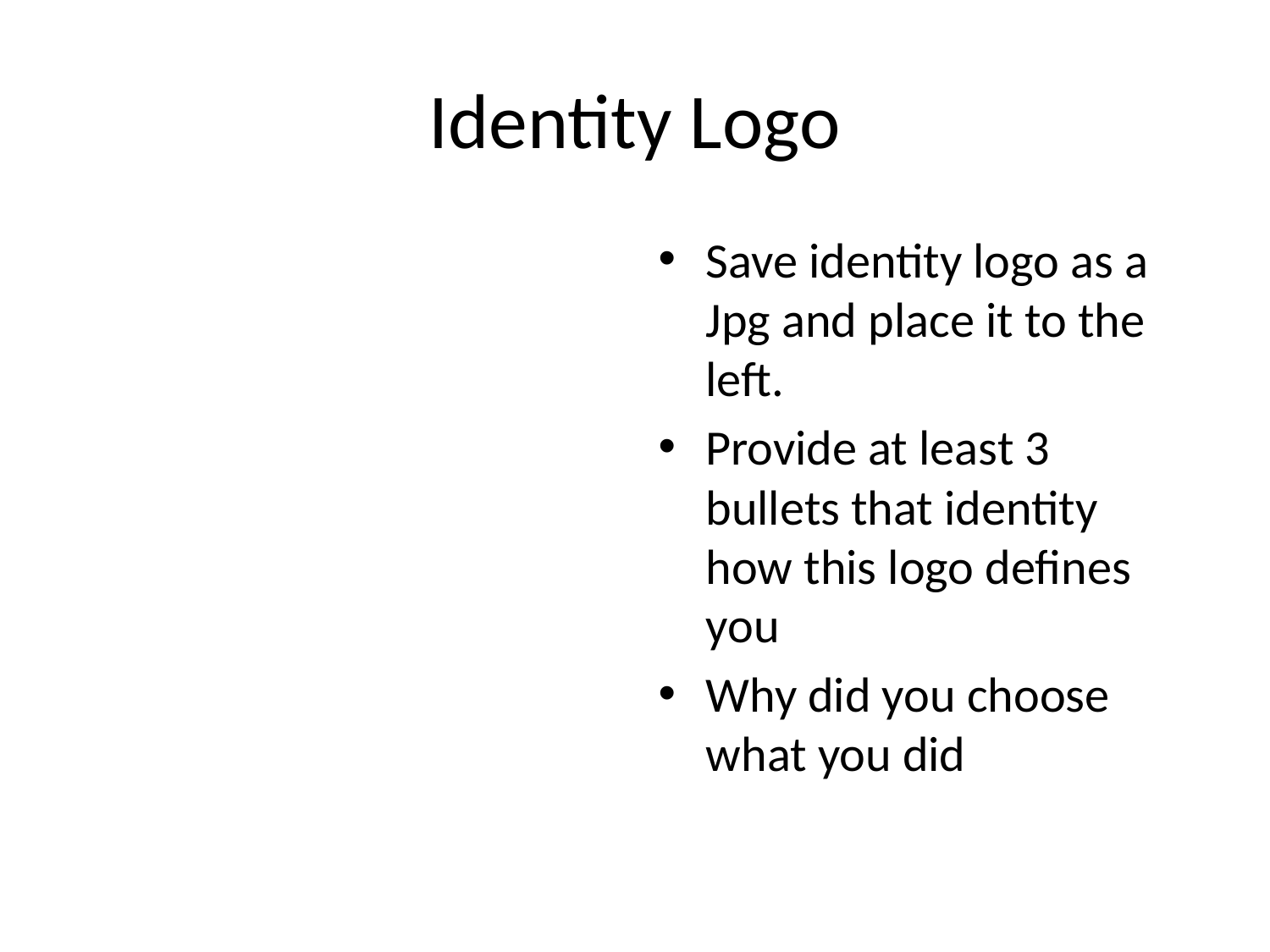

# Identity Logo

Save identity logo as a Jpg and place it to the left.
Provide at least 3 bullets that identity how this logo defines you
Why did you choose what you did